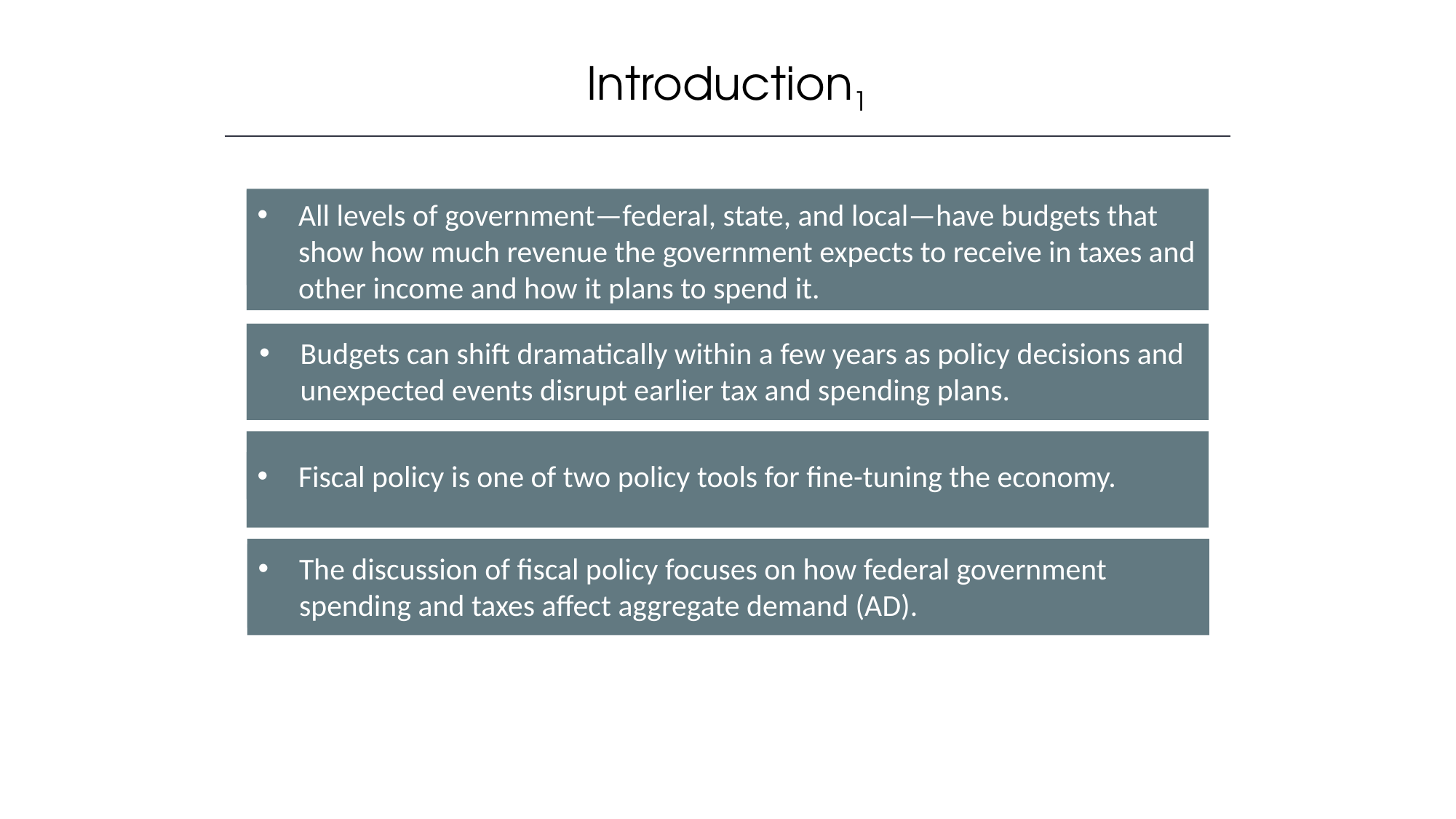

Introduction1

All levels of government—federal, state, and local—have budgets that show how much revenue the government expects to receive in taxes and other income and how it plans to spend it.

Budgets can shift dramatically within a few years as policy decisions and unexpected events disrupt earlier tax and spending plans.

Fiscal policy is one of two policy tools for fine-tuning the economy.

The discussion of fiscal policy focuses on how federal government spending and taxes affect aggregate demand (AD).